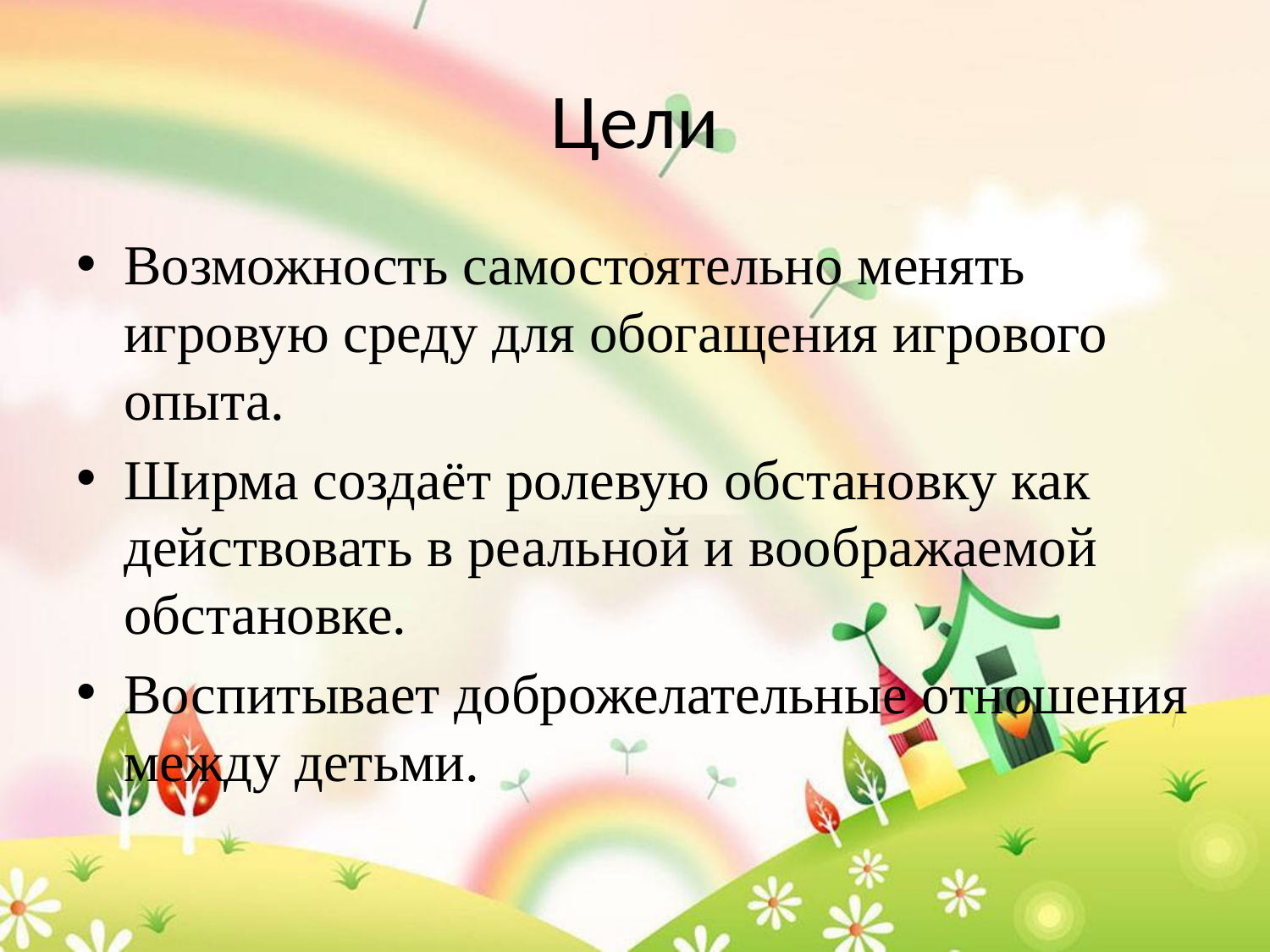

# Цели
Возможность самостоятельно менять игровую среду для обогащения игрового опыта.
Ширма создаёт ролевую обстановку как действовать в реальной и воображаемой обстановке.
Воспитывает доброжелательные отношения между детьми.